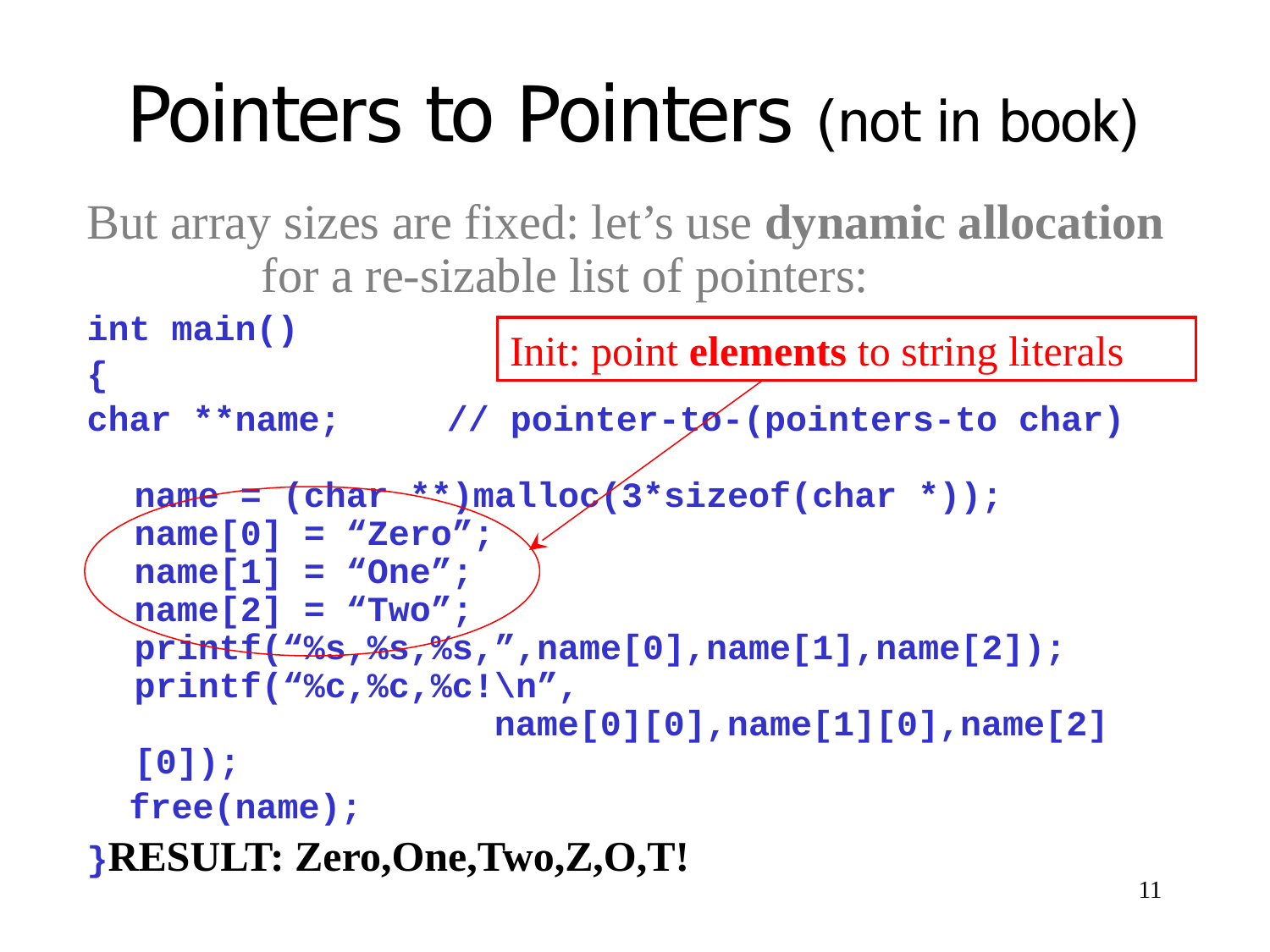

# Pointers to Pointers (not in book)
But array sizes are fixed: let’s use dynamic allocation
	for a re-sizable list of pointers:
int main()
{
char **name;     // pointer-to-(pointers-to char)
name = (char **)malloc(3*sizeof(char *));
name[0] = “Zero”;
name[1] = “One”;
name[2] = “Two”;
printf(“%s,%s,%s,”,name[0],name[1],name[2]);
printf(“%c,%c,%c!\n”,
		     name[0][0],name[1][0],name[2][0]);
  free(name);
}RESULT: Zero,One,Two,Z,O,T!
Init: point elements to string literals

11